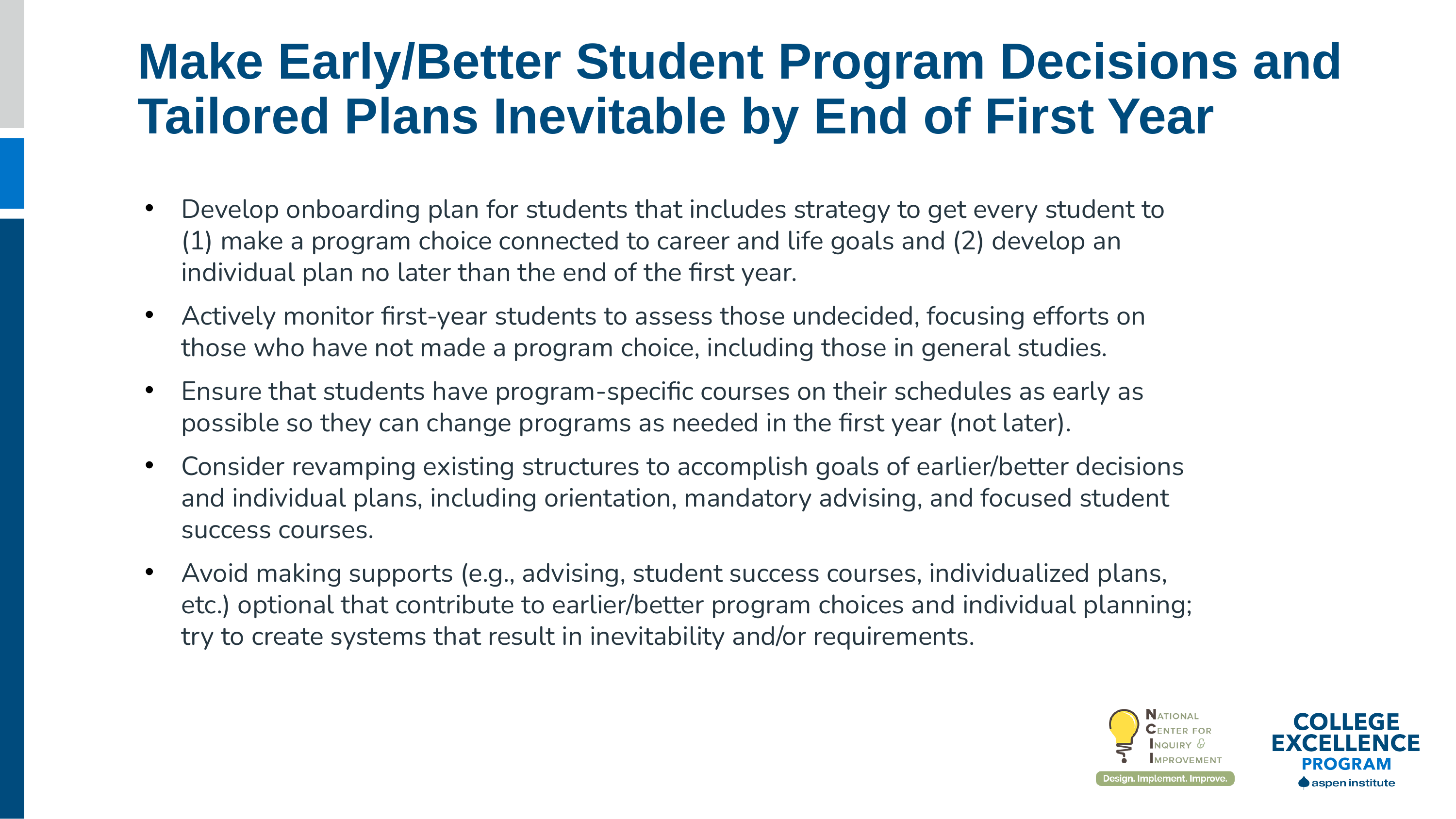

Make Early/Better Student Program Decisions and Tailored Plans Inevitable by End of First Year
Develop onboarding plan for students that includes strategy to get every student to (1) make a program choice connected to career and life goals and (2) develop an individual plan no later than the end of the first year.
Actively monitor first-year students to assess those undecided, focusing efforts on those who have not made a program choice, including those in general studies.
Ensure that students have program-specific courses on their schedules as early as possible so they can change programs as needed in the first year (not later).
Consider revamping existing structures to accomplish goals of earlier/better decisions and individual plans, including orientation, mandatory advising, and focused student success courses.
Avoid making supports (e.g., advising, student success courses, individualized plans, etc.) optional that contribute to earlier/better program choices and individual planning; try to create systems that result in inevitability and/or requirements.